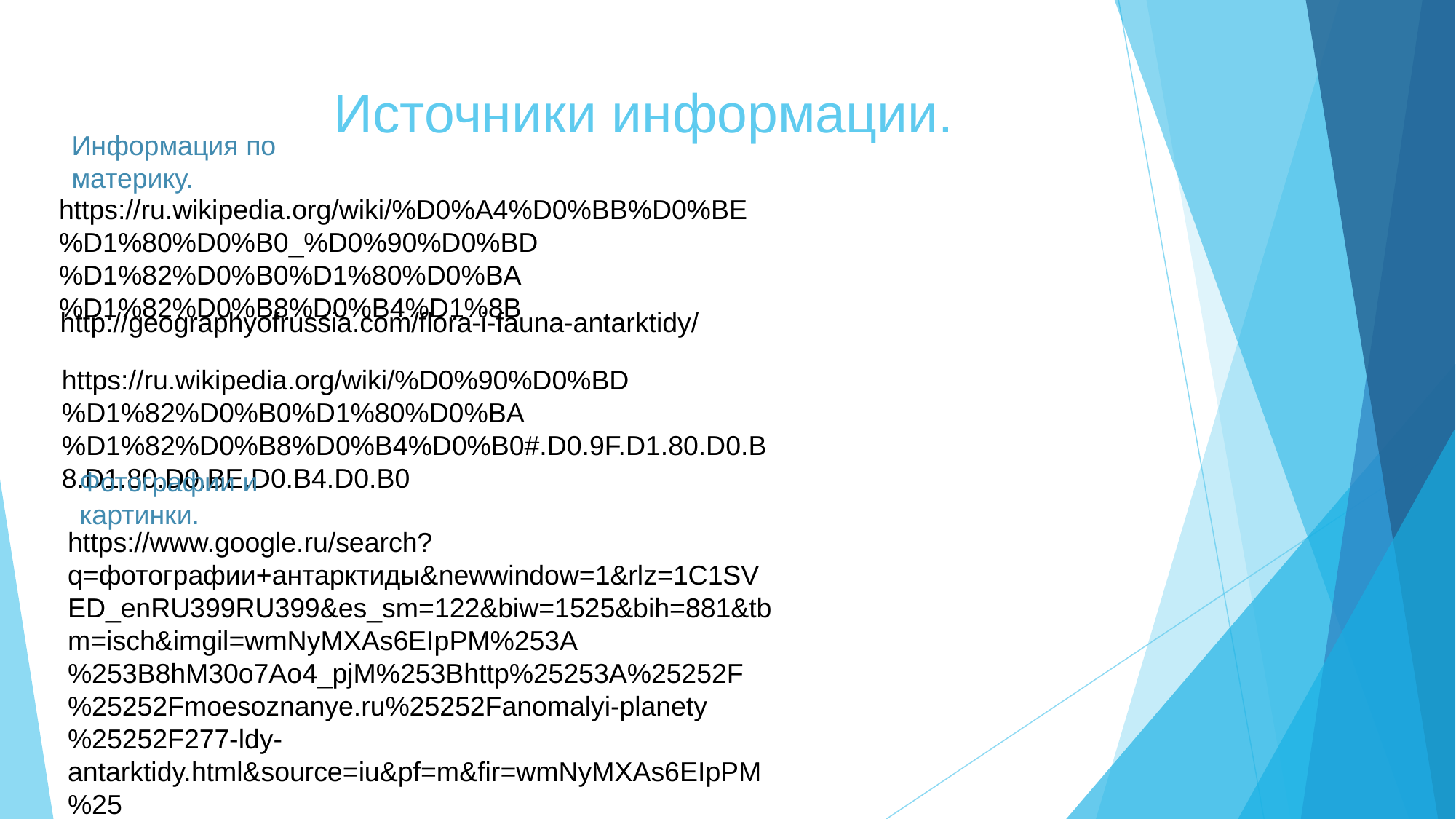

# Источники информации.
Информация по материку.
https://ru.wikipedia.org/wiki/%D0%A4%D0%BB%D0%BE%D1%80%D0%B0_%D0%90%D0%BD%D1%82%D0%B0%D1%80%D0%BA%D1%82%D0%B8%D0%B4%D1%8B
http://geographyofrussia.com/flora-i-fauna-antarktidy/
https://ru.wikipedia.org/wiki/%D0%90%D0%BD%D1%82%D0%B0%D1%80%D0%BA%D1%82%D0%B8%D0%B4%D0%B0#.D0.9F.D1.80.D0.B8.D1.80.D0.BE.D0.B4.D0.B0
Фотографии и картинки.
https://www.google.ru/search?q=фотографии+антарктиды&newwindow=1&rlz=1C1SVED_enRU399RU399&es_sm=122&biw=1525&bih=881&tbm=isch&imgil=wmNyMXAs6EIpPM%253A%253B8hM30o7Ao4_pjM%253Bhttp%25253A%25252F%25252Fmoesoznanye.ru%25252Fanomalyi-planety%25252F277-ldy-antarktidy.html&source=iu&pf=m&fir=wmNyMXAs6EIpPM%25